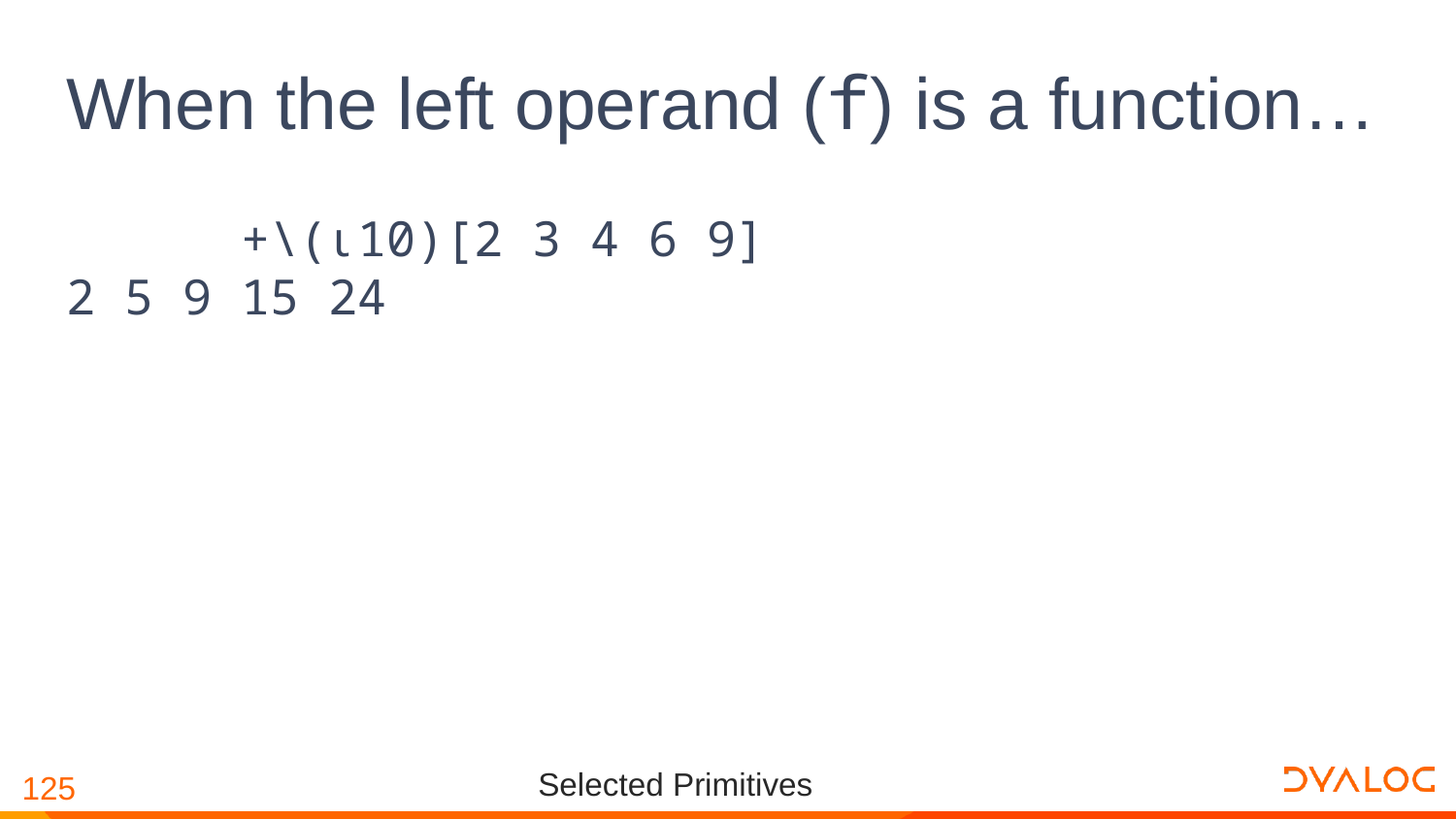

# When the left operand (f) is a function…
      +\(⍳10)[2 3 4 6 9]
2 5 9 15 24